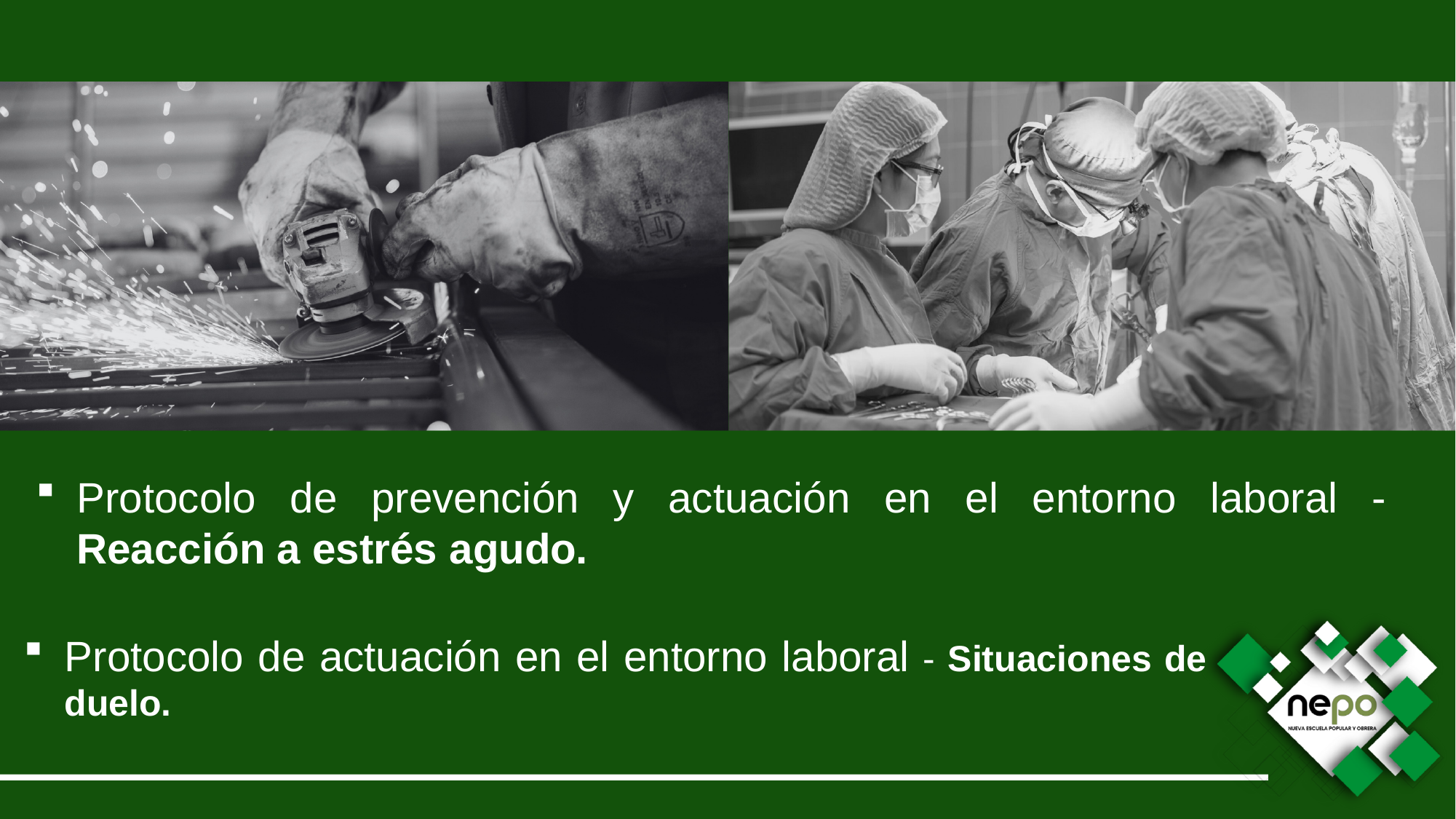

Protocolo de prevención y actuación en el entorno laboral - Reacción a estrés agudo.
Protocolo de actuación en el entorno laboral - Situaciones de duelo.